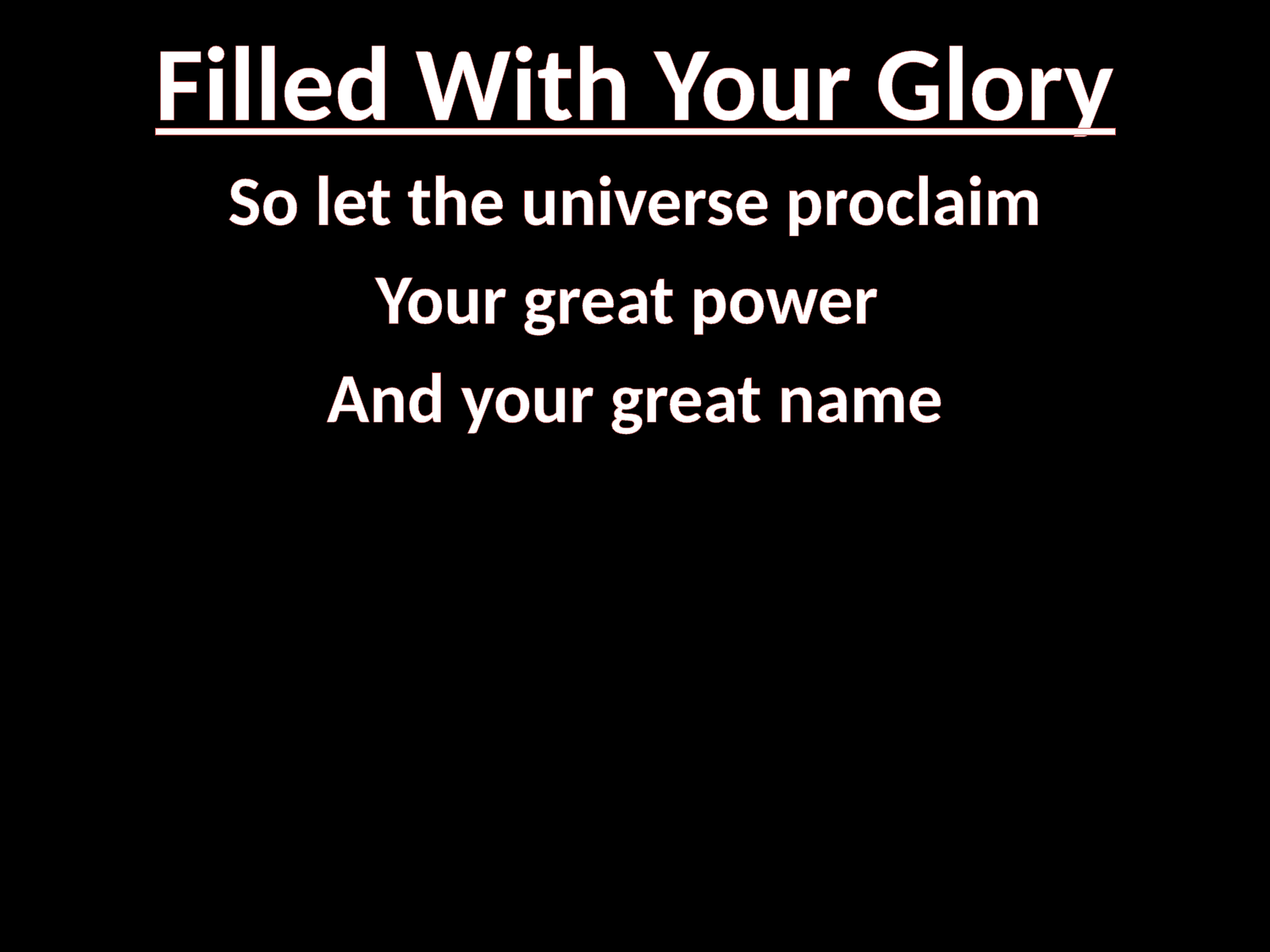

# Filled With Your Glory
So let the universe proclaim
Your great power
And your great name